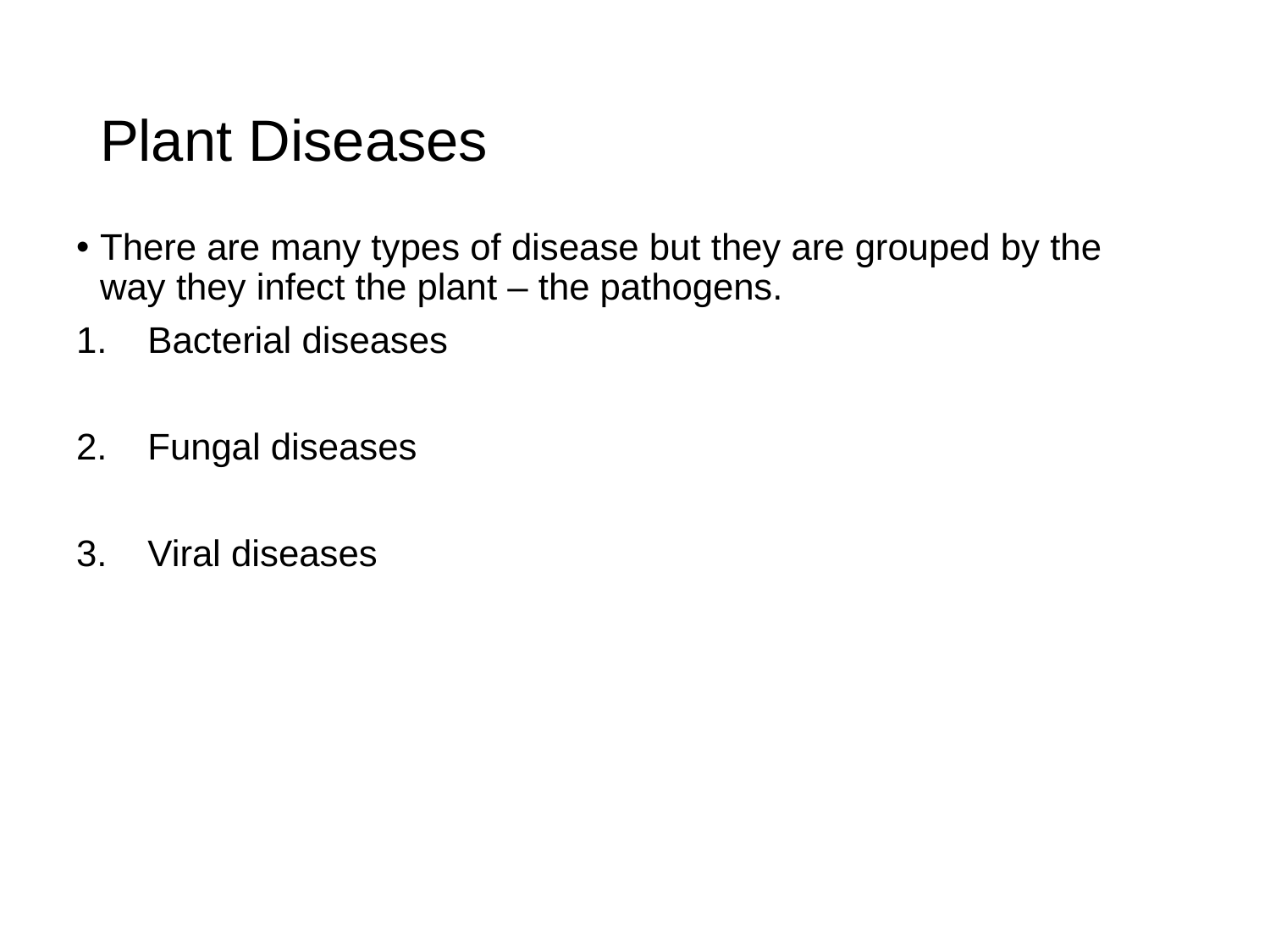

# Plant Diseases
There are many types of disease but they are grouped by the way they infect the plant – the pathogens.
Bacterial diseases

Fungal diseases

Viral diseases